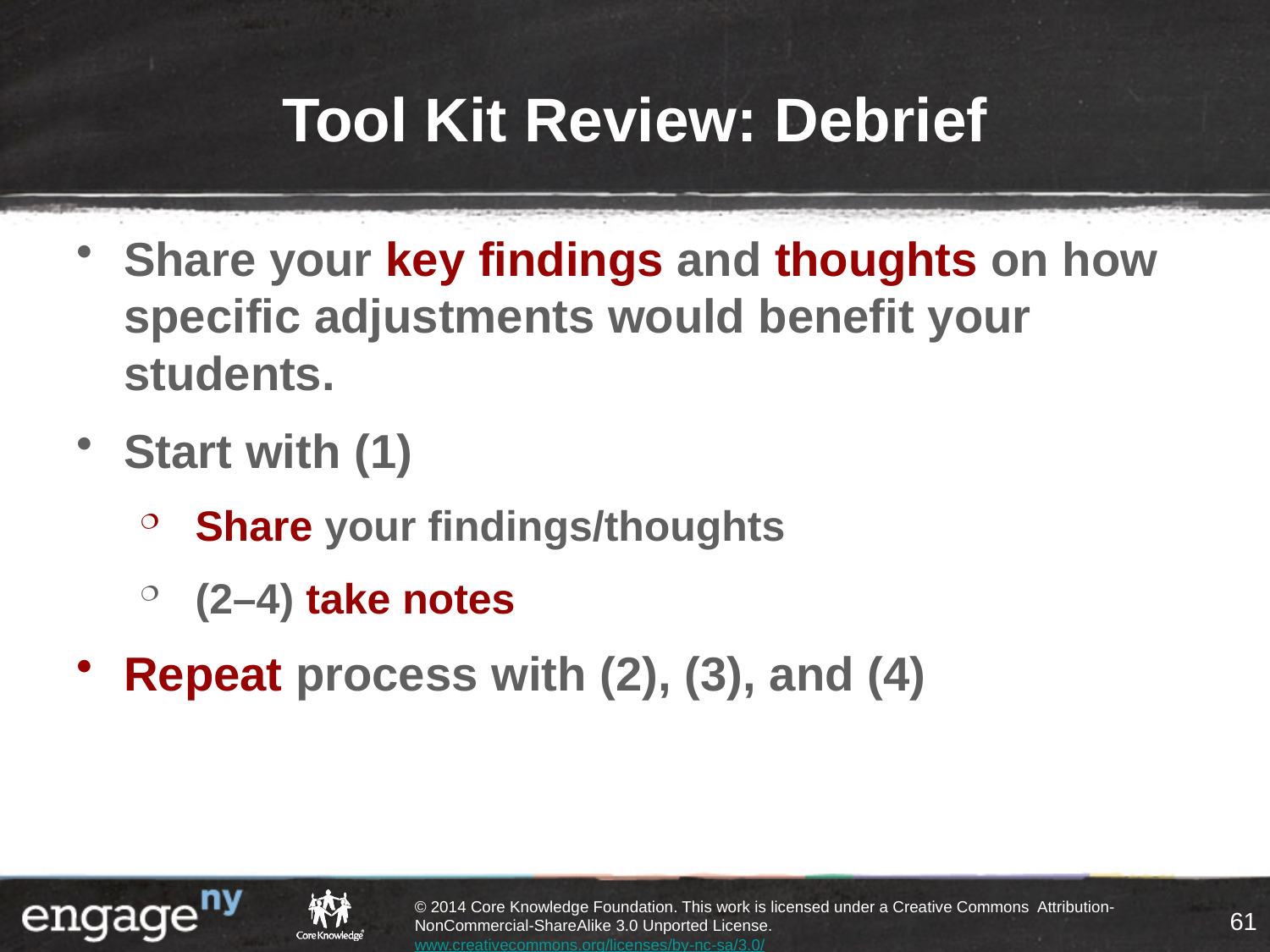

# Tool Kit Review: Debrief
Share your key findings and thoughts on how specific adjustments would benefit your students.
Start with (1)
Share your findings/thoughts
(2–4) take notes
Repeat process with (2), (3), and (4)
61